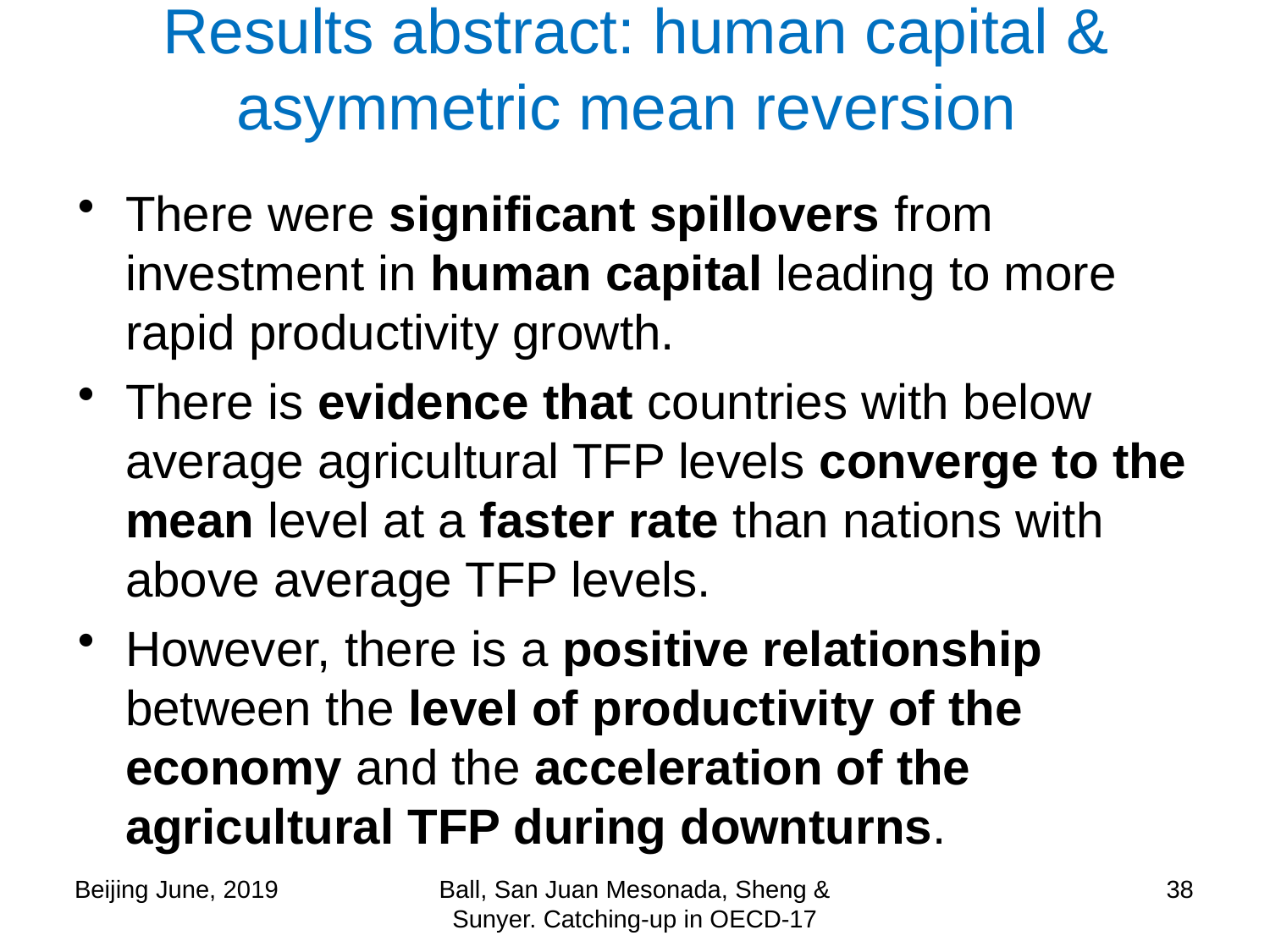

# Results abstract: human capital & asymmetric mean reversion
There were significant spillovers from investment in human capital leading to more rapid productivity growth.
There is evidence that countries with below average agricultural TFP levels converge to the mean level at a faster rate than nations with above average TFP levels.
However, there is a positive relationship between the level of productivity of the economy and the acceleration of the agricultural TFP during downturns.

 Beijing June, 2019
Ball, San Juan Mesonada, Sheng & Sunyer. Catching-up in OECD-17
38